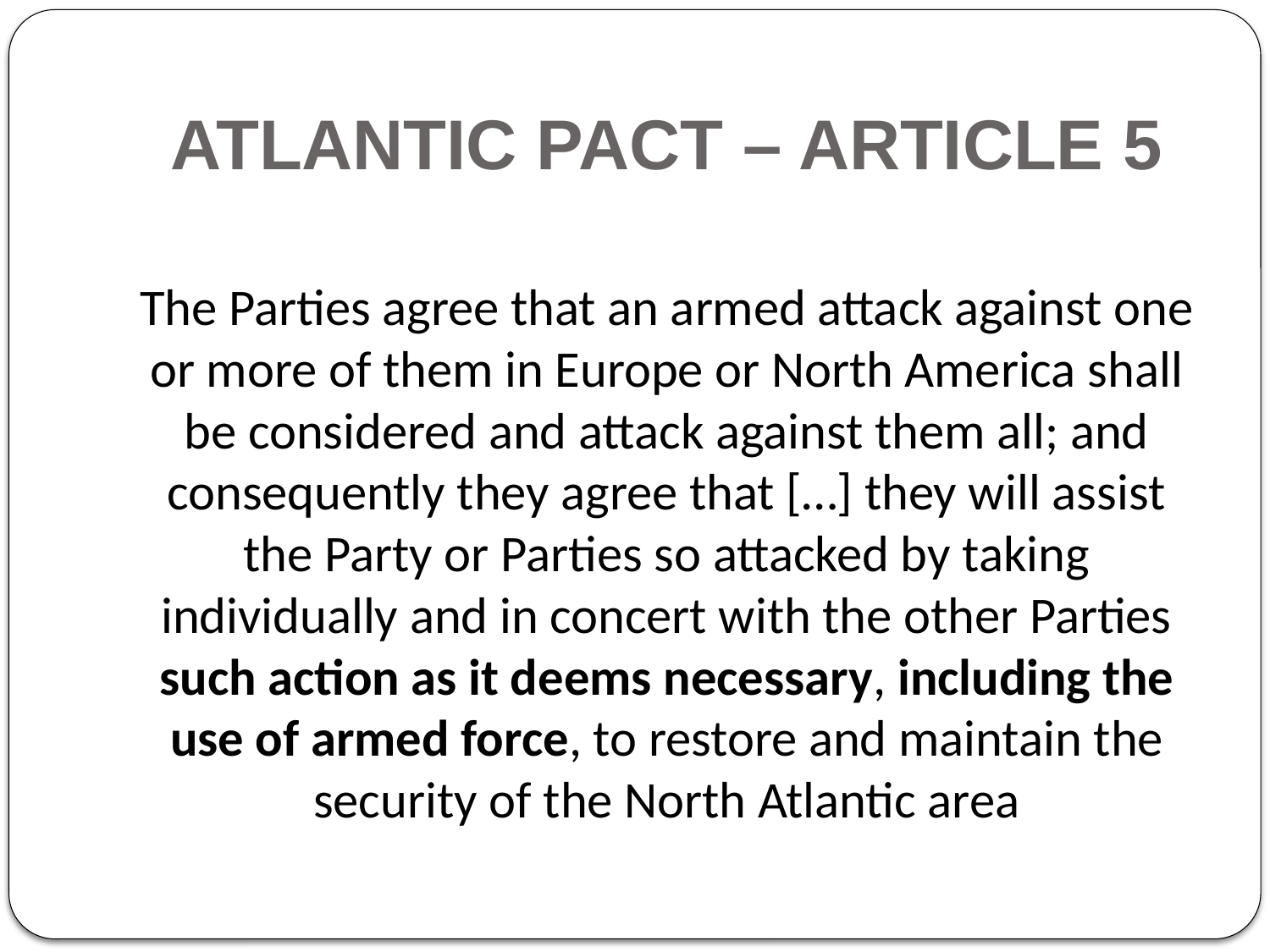

# ATLANTIC PACT – ARTICLE 5

The Parties agree that an armed attack against one or more of them in Europe or North America shall be considered and attack against them all; and consequently they agree that […] they will assist the Party or Parties so attacked by taking individually and in concert with the other Parties such action as it deems necessary, including the use of armed force, to restore and maintain the security of the North Atlantic area